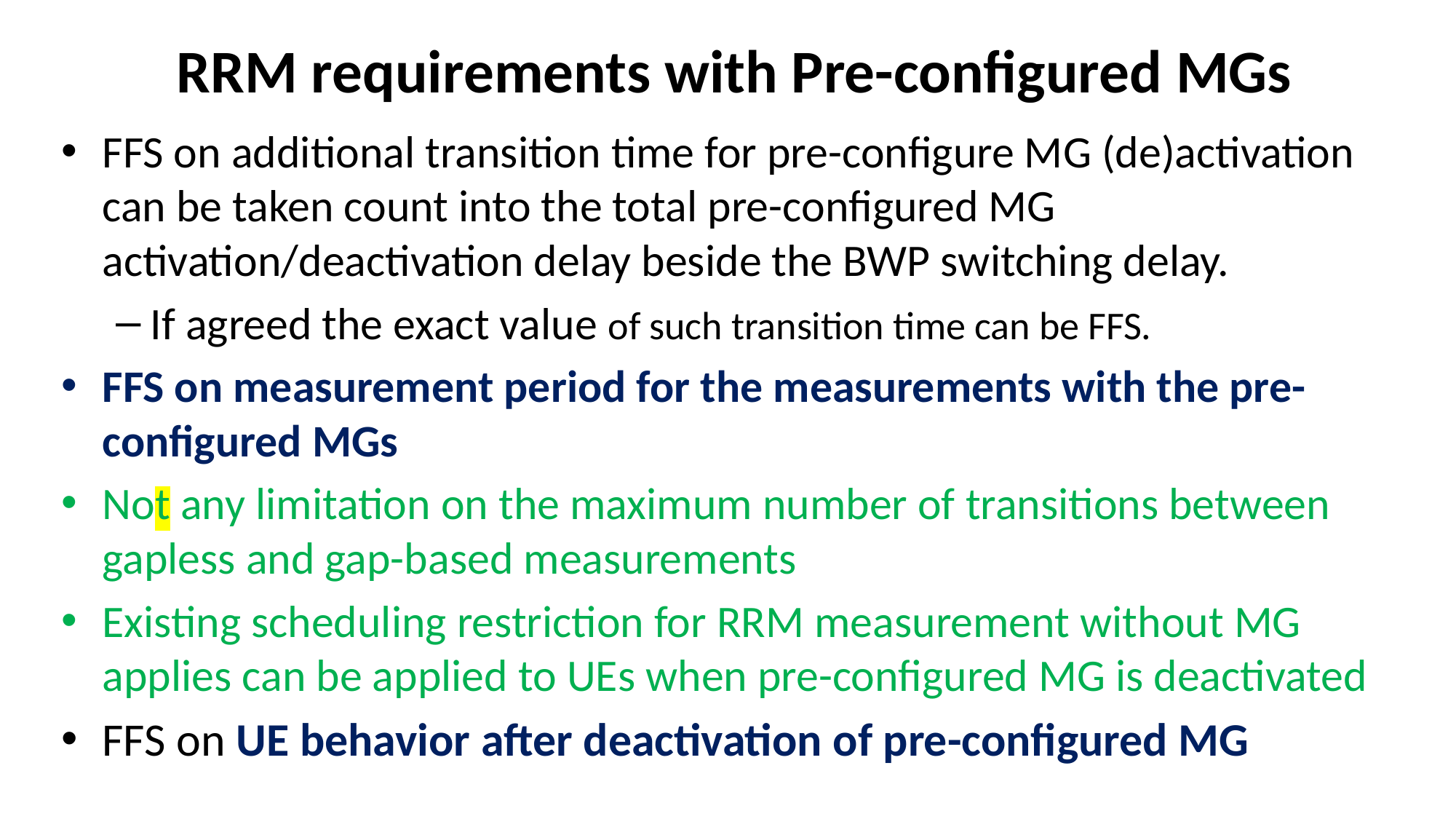

# RRM requirements with Pre-configured MGs
FFS on additional transition time for pre-configure MG (de)activation can be taken count into the total pre-configured MG activation/deactivation delay beside the BWP switching delay.
If agreed the exact value of such transition time can be FFS.
FFS on measurement period for the measurements with the pre-configured MGs
Not any limitation on the maximum number of transitions between gapless and gap-based measurements
Existing scheduling restriction for RRM measurement without MG applies can be applied to UEs when pre-configured MG is deactivated
FFS on UE behavior after deactivation of pre-configured MG